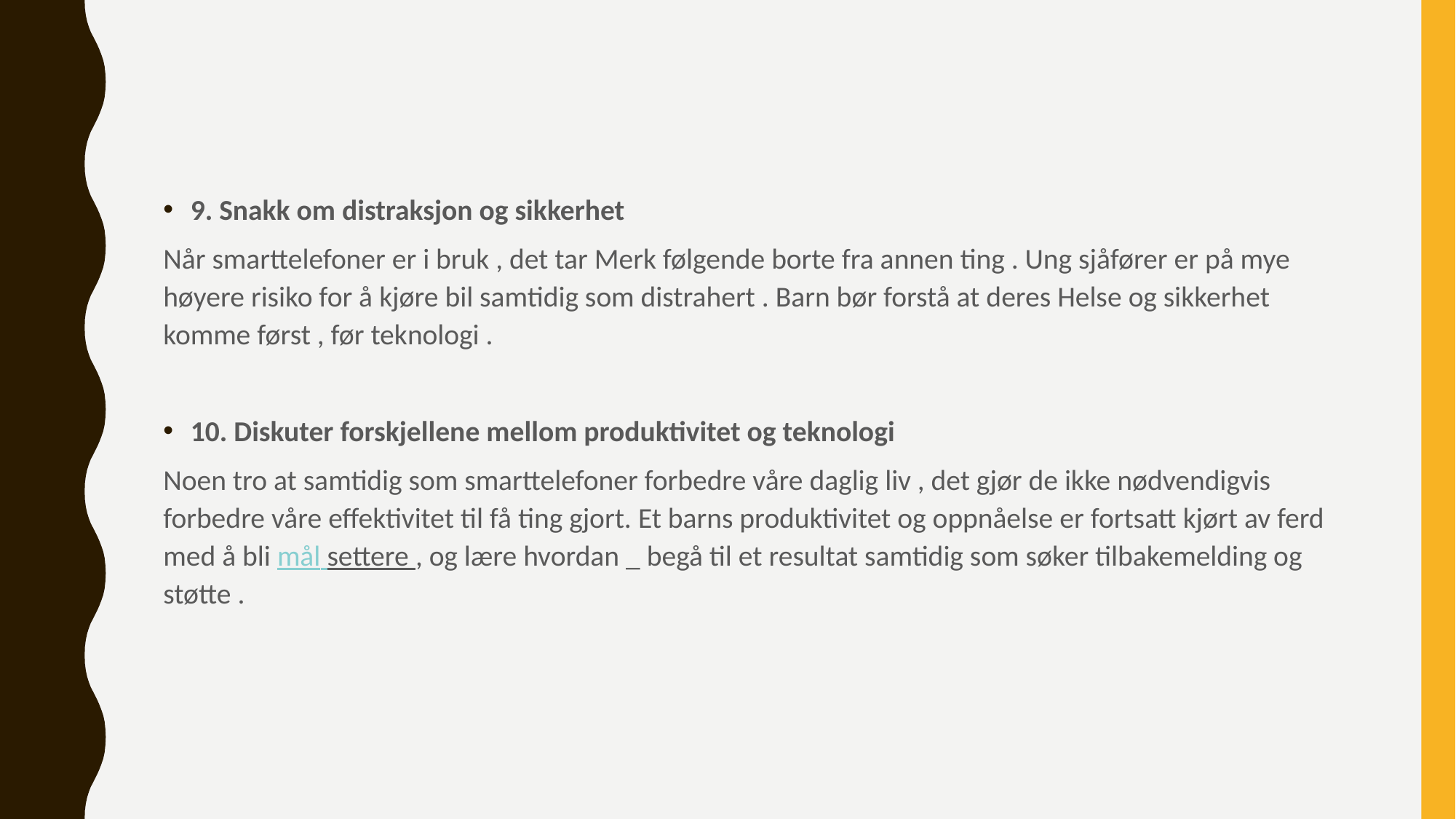

9. Snakk om distraksjon og sikkerhet
Når smarttelefoner er i bruk , det tar Merk følgende borte fra annen ting . Ung sjåfører er på mye høyere risiko for å kjøre bil samtidig som distrahert . Barn bør forstå at deres Helse og sikkerhet komme først , før teknologi .

10. Diskuter forskjellene mellom produktivitet og teknologi
Noen tro at samtidig som smarttelefoner forbedre våre daglig liv , det gjør de ikke nødvendigvis forbedre våre effektivitet til få ting gjort. Et barns produktivitet og oppnåelse er fortsatt kjørt av ferd med å bli mål settere , og lære hvordan _ begå til et resultat samtidig som søker tilbakemelding og støtte .